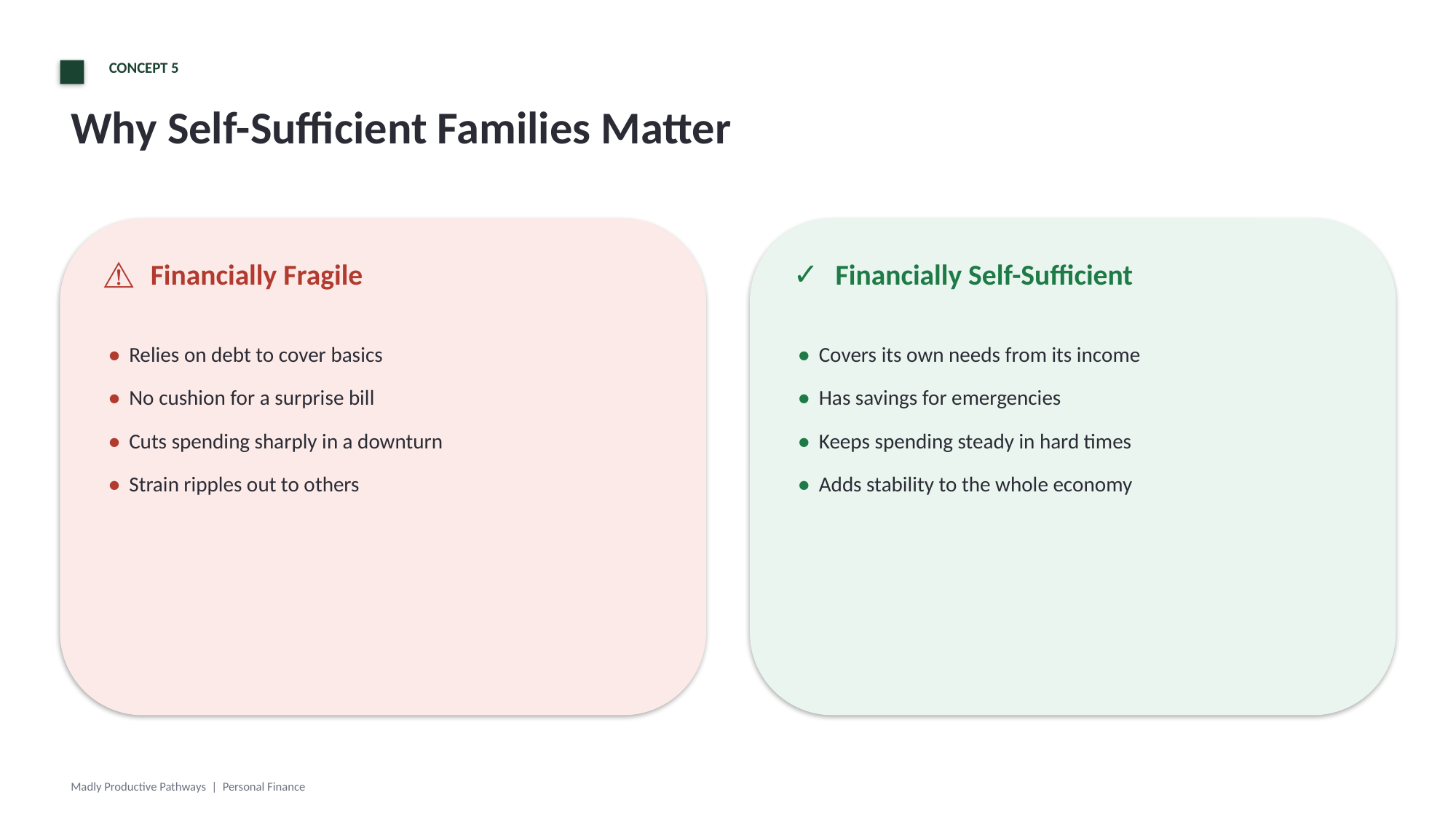

CONCEPT 5

Why Self-Sufficient Families Matter

⚠  Financially Fragile
✓  Financially Self-Sufficient
•  Relies on debt to cover basics
•  No cushion for a surprise bill
•  Cuts spending sharply in a downturn
•  Strain ripples out to others
•  Covers its own needs from its income
•  Has savings for emergencies
•  Keeps spending steady in hard times
•  Adds stability to the whole economy
Madly Productive Pathways  |  Personal Finance